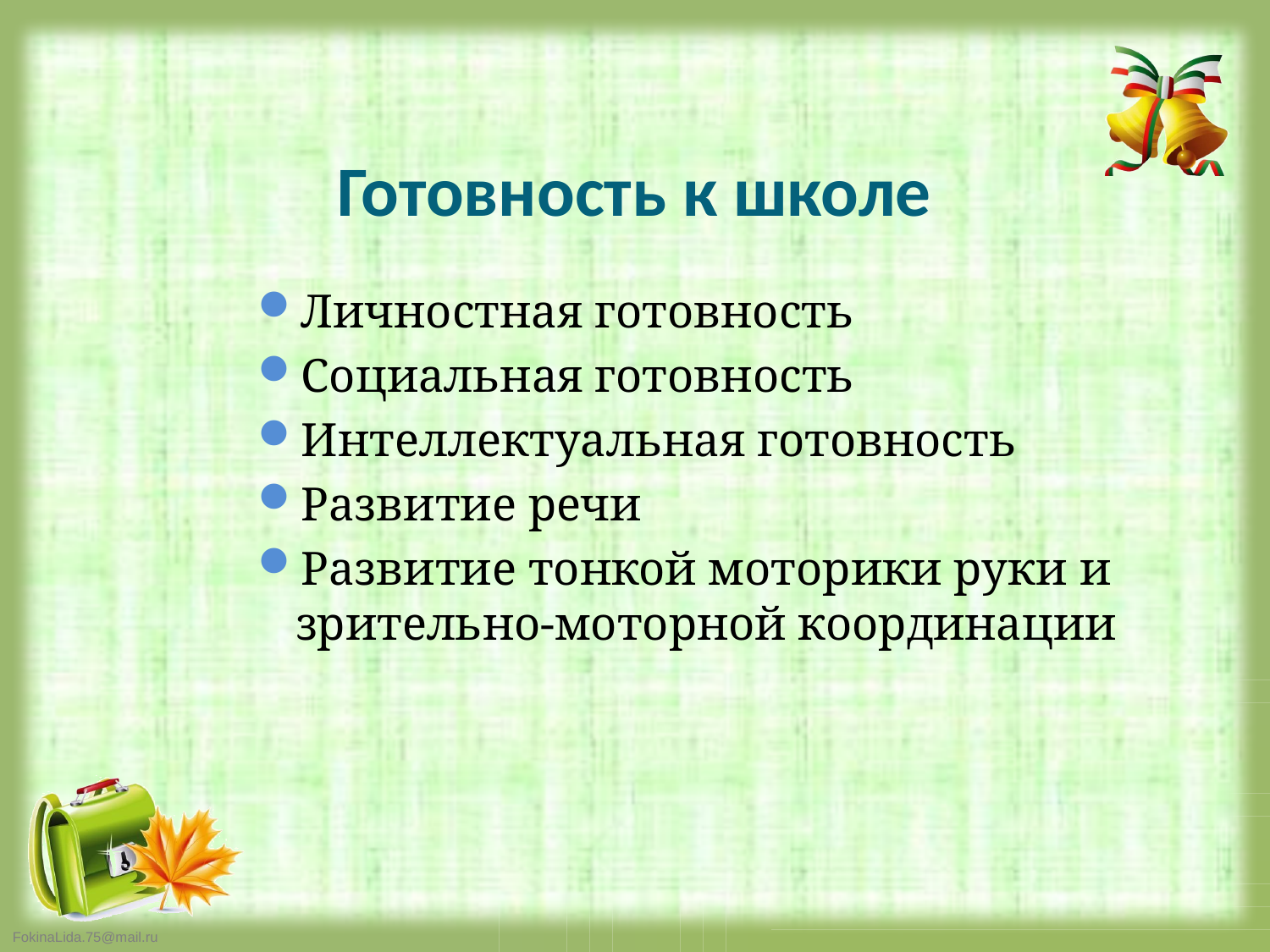

# Готовность к школе
Личностная готовность
Социальная готовность
Интеллектуальная готовность
Развитие речи
Развитие тонкой моторики руки и зрительно-моторной координации